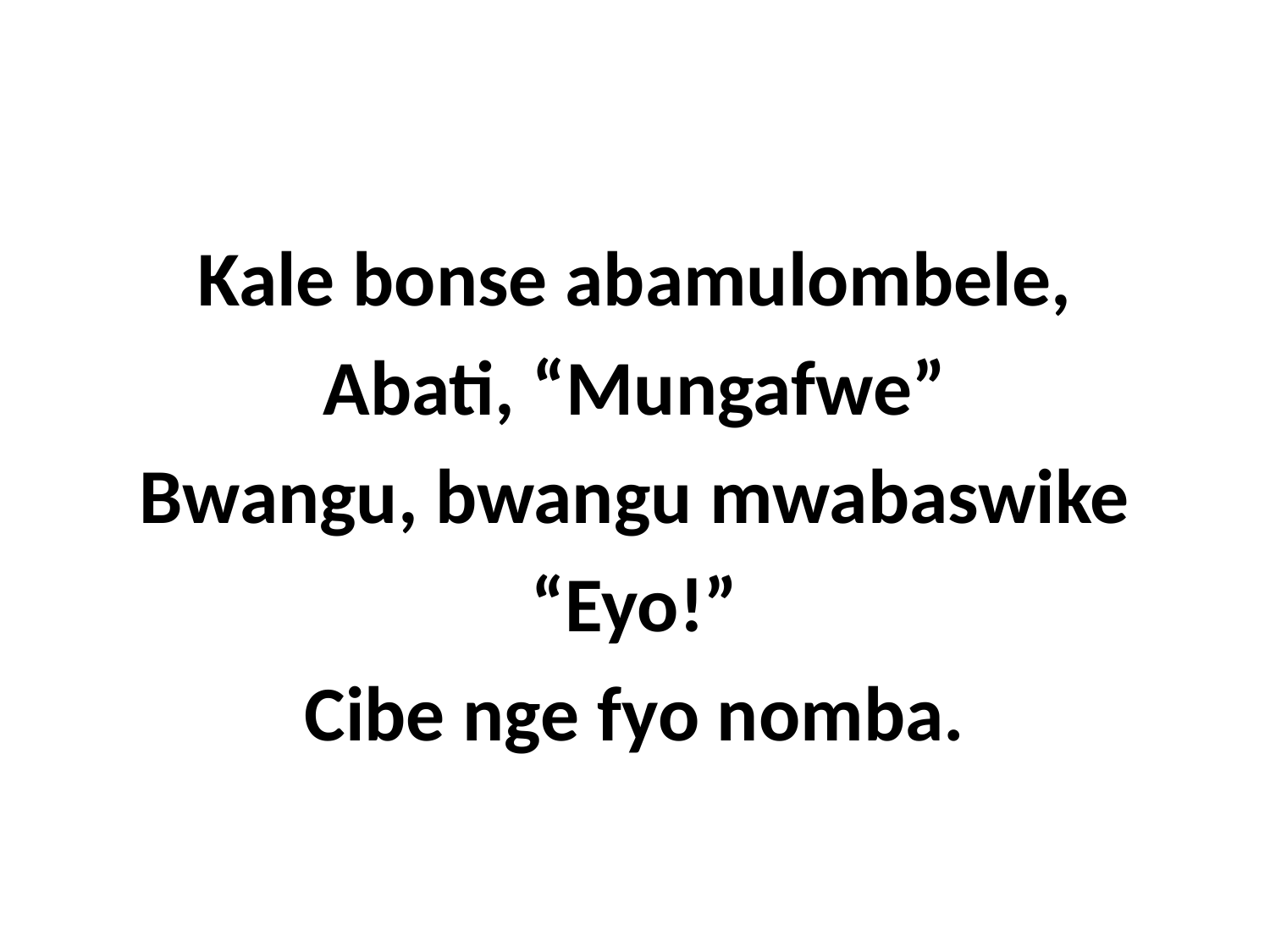

Kale bonse abamulombele,
Abati, “Mungafwe”
Bwangu, bwangu mwabaswike
“Eyo!”
Cibe nge fyo nomba.